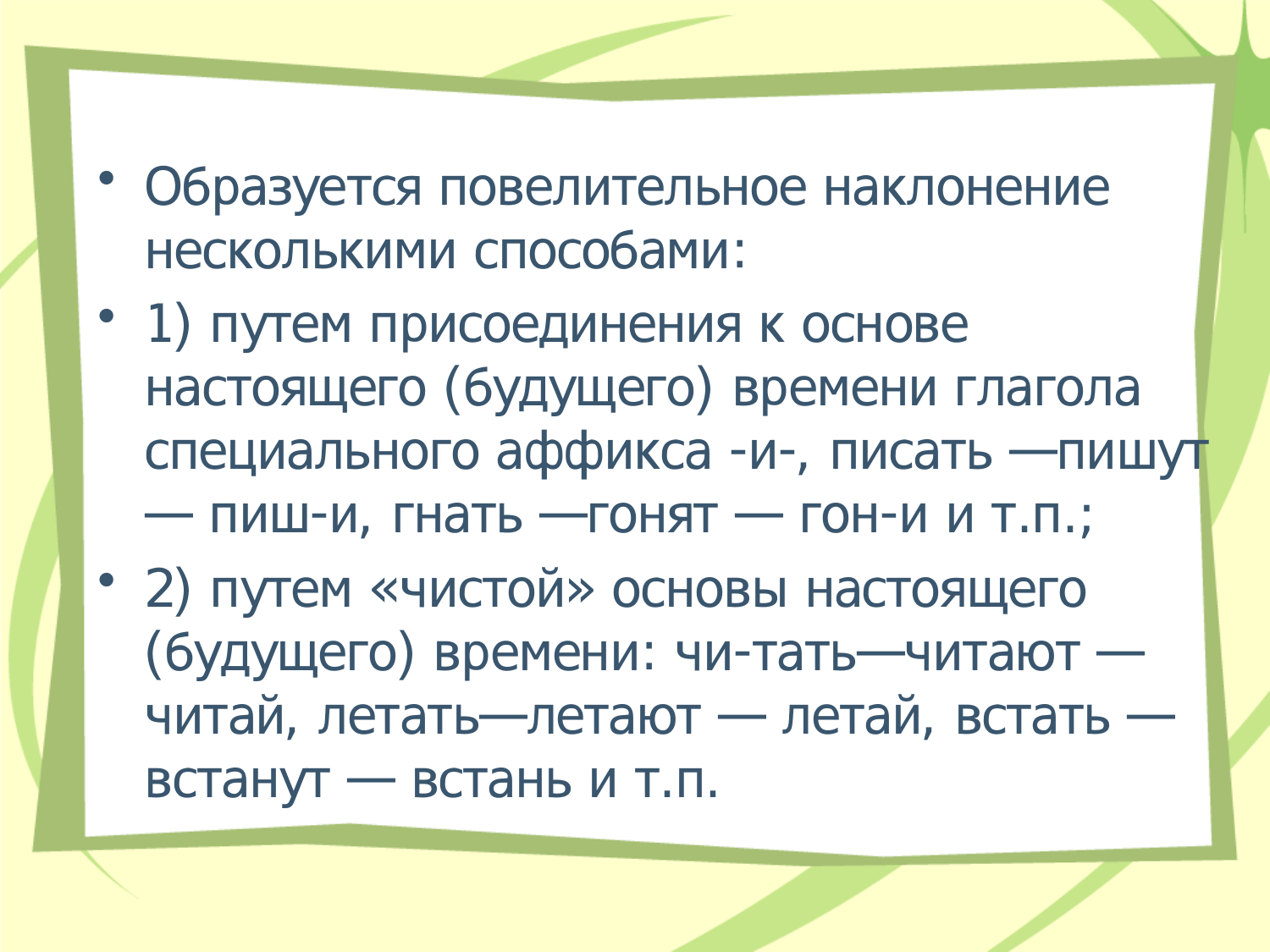

Образуется повелительное наклонение несколькими способами:
1) путем присоединения к основе настоящего (будущего) времени глагола специального аффикса -и-, писать —пишут — пиш-и, гнать —гонят — гон-и и т.п.;
2) путем «чистой» основы настоящего (будущего) времени: чи-тать—читают — читай, летать—летают — летай, встать — встанут — встань и т.п.